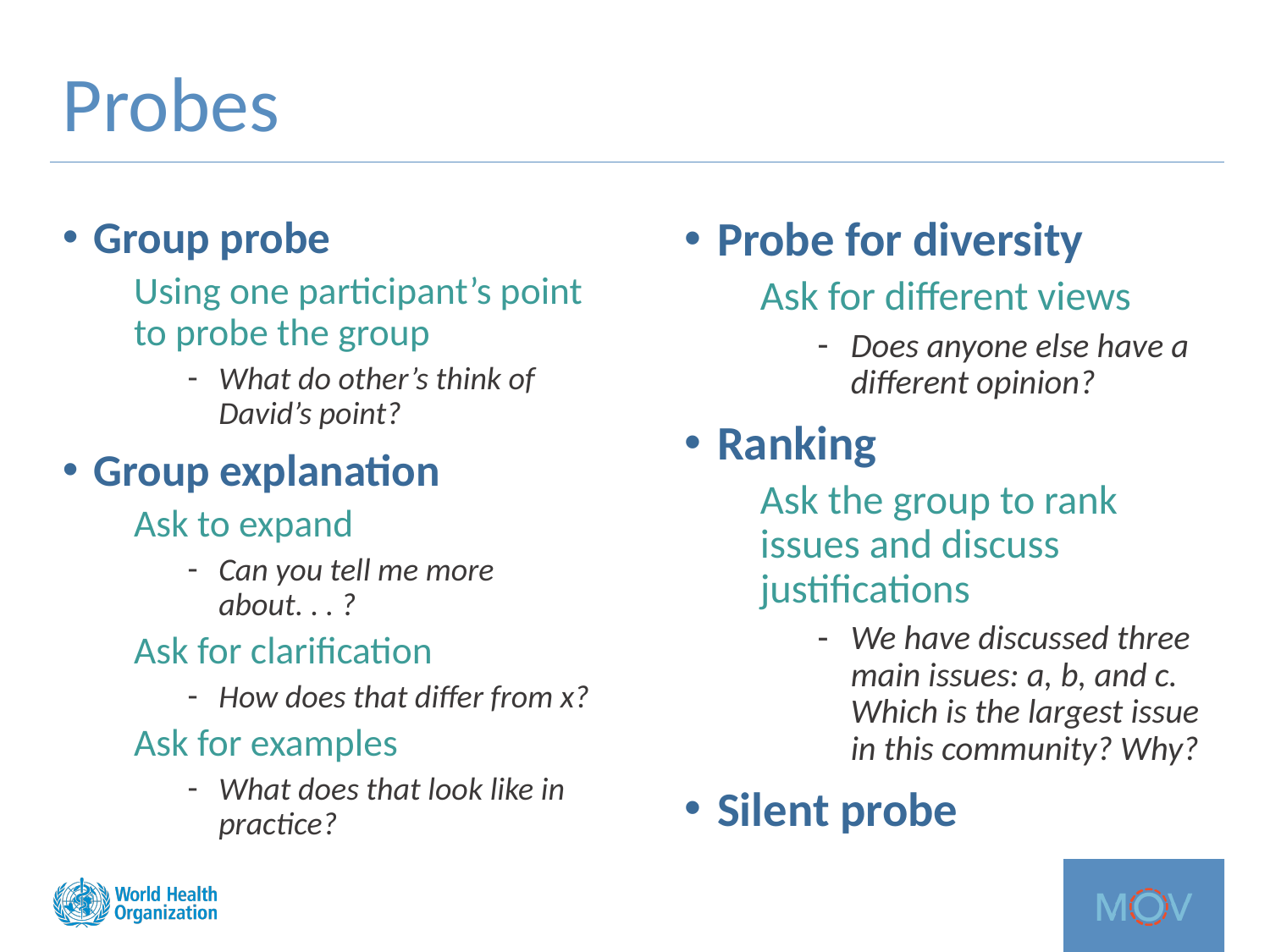

# Probes
Group probe
Using one participant’s point to probe the group
What do other’s think of David’s point?
Group explanation
Ask to expand
Can you tell me more about. . . ?
Ask for clarification
How does that differ from x?
Ask for examples
What does that look like in practice?
Probe for diversity
Ask for different views
Does anyone else have a different opinion?
Ranking
Ask the group to rank issues and discuss justifications
We have discussed three main issues: a, b, and c. Which is the largest issue in this community? Why?
Silent probe